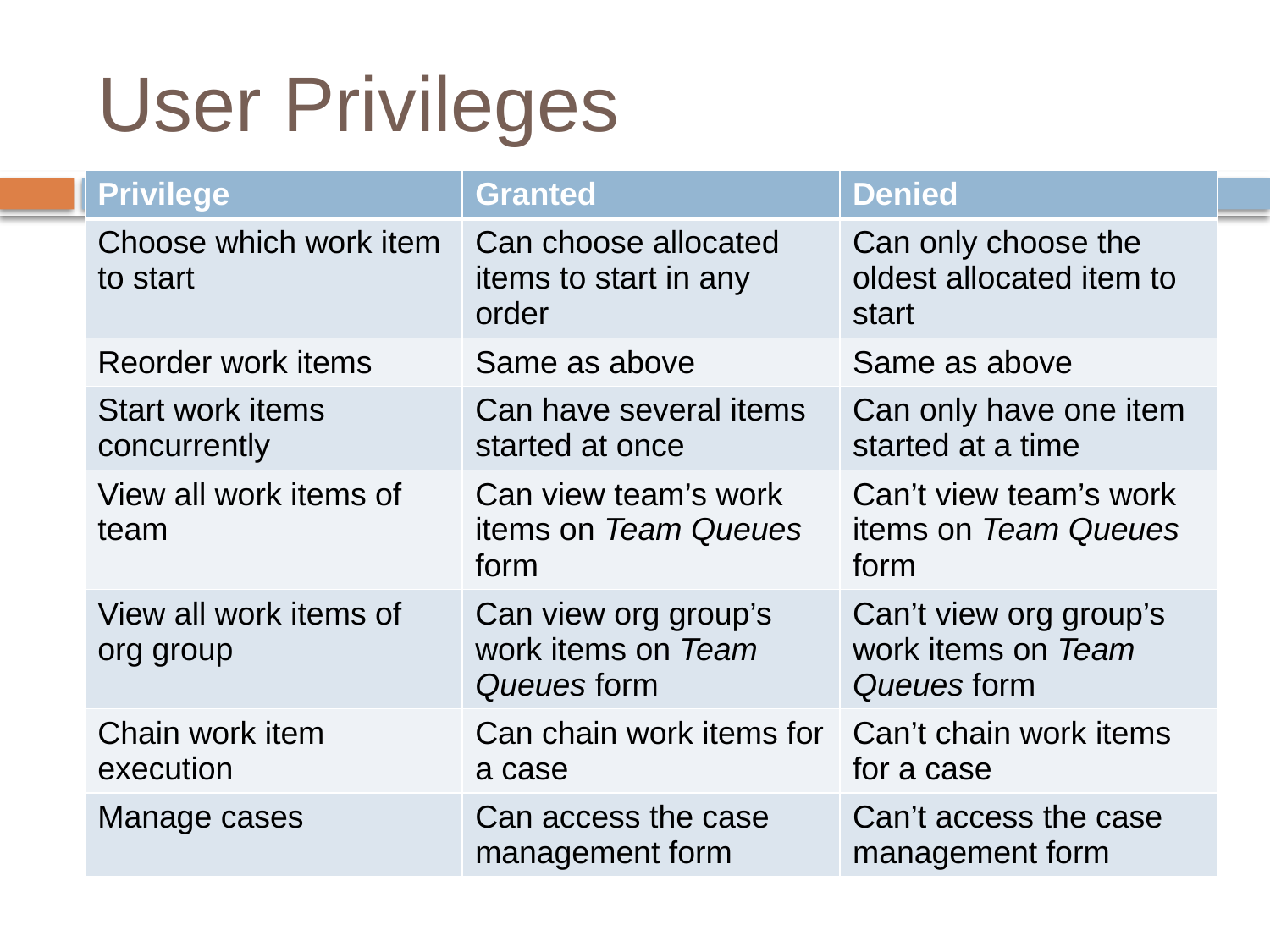

# User Privileges
| Privilege | Granted | Denied |
| --- | --- | --- |
| Choose which work item to start | Can choose allocated items to start in any order | Can only choose the oldest allocated item to start |
| Reorder work items | Same as above | Same as above |
| Start work items concurrently | Can have several items started at once | Can only have one item started at a time |
| View all work items of team | Can view team’s work items on Team Queues form | Can’t view team’s work items on Team Queues form |
| View all work items of org group | Can view org group’s work items on Team Queues form | Can’t view org group’s work items on Team Queues form |
| Chain work item execution | Can chain work items for a case | Can’t chain work items for a case |
| Manage cases | Can access the case management form | Can’t access the case management form |